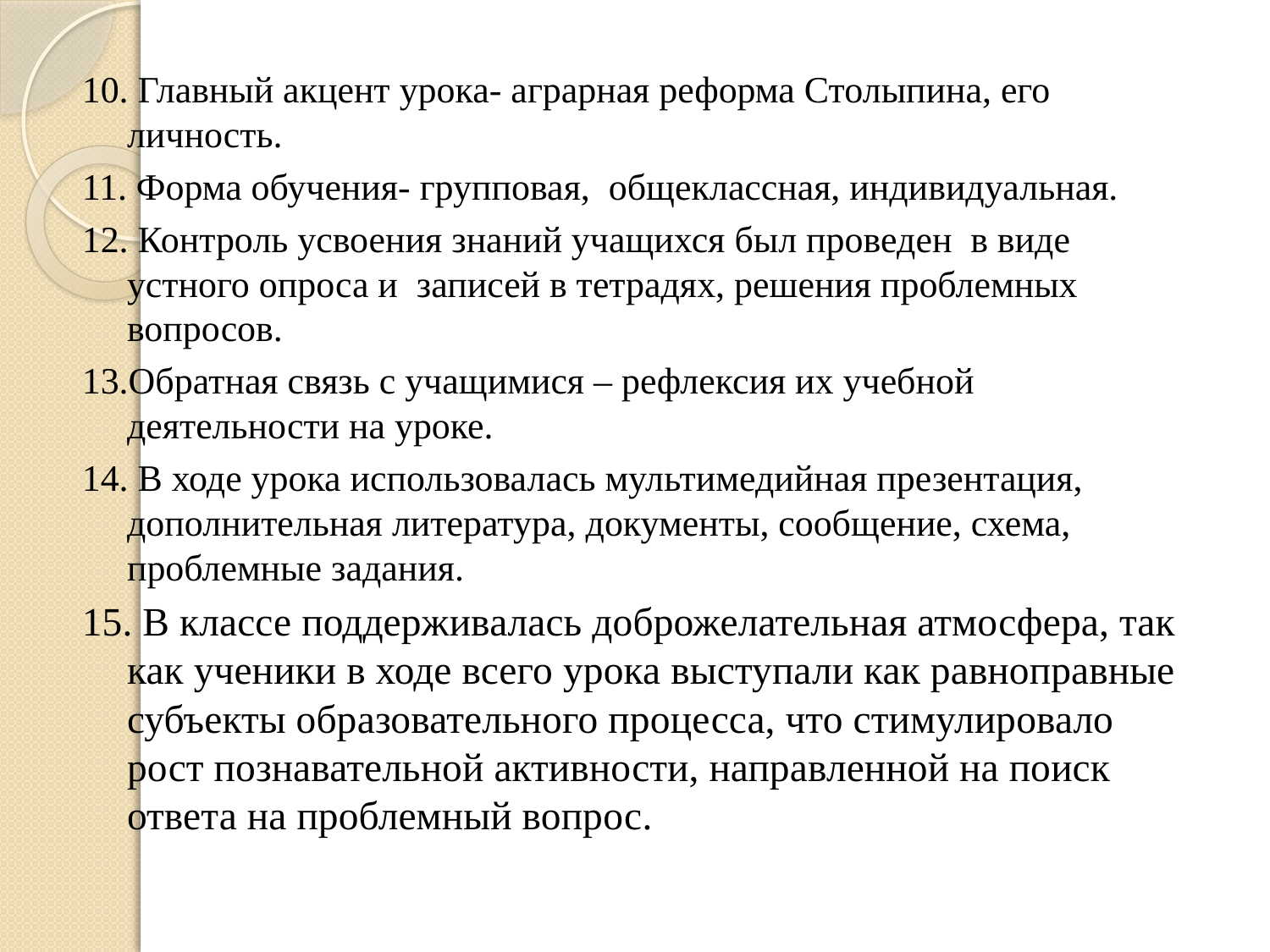

10. Главный акцент урока- аграрная реформа Столыпина, его личность.
11. Форма обучения- групповая,  общеклассная, индивидуальная.
12. Контроль усвоения знаний учащихся был проведен  в виде устного опроса и  записей в тетрадях, решения проблемных вопросов.
13.Обратная связь с учащимися – рефлексия их учебной деятельности на уроке.
14. В ходе урока использовалась мультимедийная презентация, дополнительная литература, документы, сообщение, схема, проблемные задания.
15. В классе поддерживалась доброжелательная атмосфера, так как ученики в ходе всего урока выступали как равноправные субъекты образовательного процесса, что стимулировало рост познавательной активности, направленной на поиск ответа на проблемный вопрос.